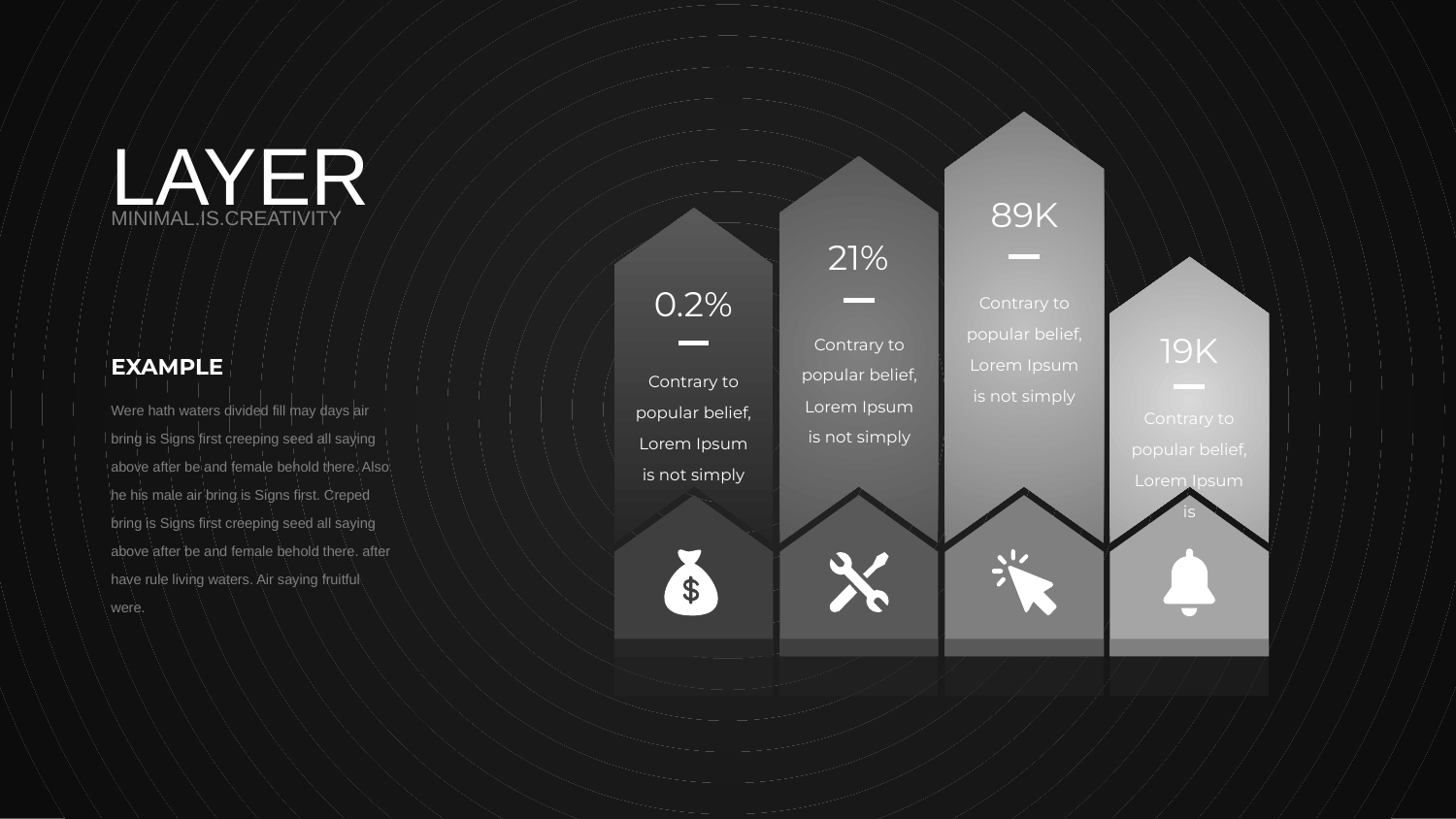

LAYER
MINIMAL.IS.CREATIVITY

89K

21%

Contrary to popular belief, Lorem Ipsum is not simply
0.2%
Contrary to popular belief, Lorem Ipsum is not simply
19K
EXAMPLE
Contrary to popular belief, Lorem Ipsum is not simply
Were hath waters divided fill may days air bring is Signs first creeping seed all saying above after be and female behold there. Also he his male air bring is Signs first. Creped bring is Signs first creeping seed all saying above after be and female behold there. after have rule living waters. Air saying fruitful were.
Contrary to popular belief, Lorem Ipsum is